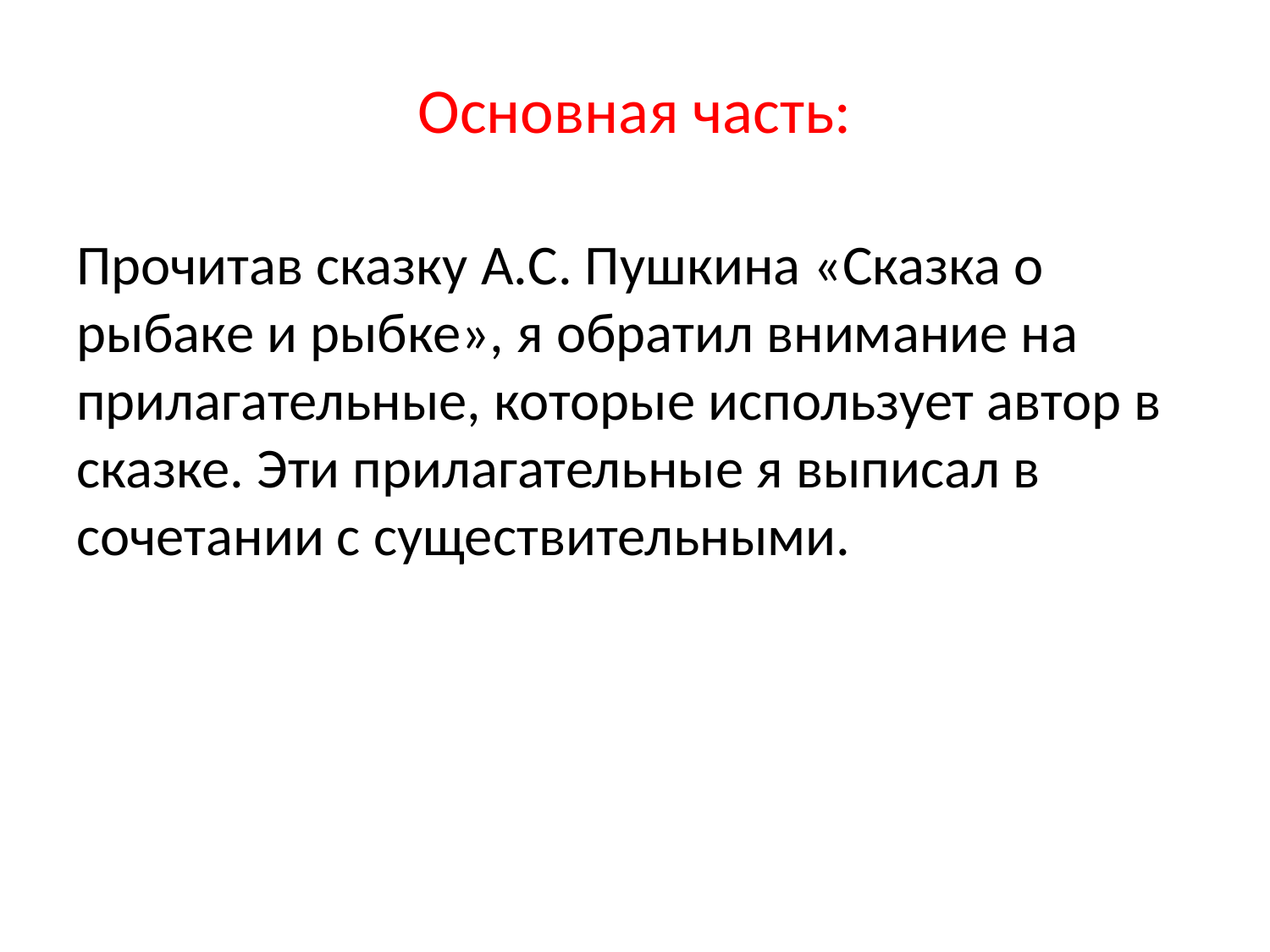

# Основная часть:
Прочитав сказку А.С. Пушкина «Сказка о рыбаке и рыбке», я обратил внимание на прилагательные, которые использует автор в сказке. Эти прилагательные я выписал в сочетании с существительными.